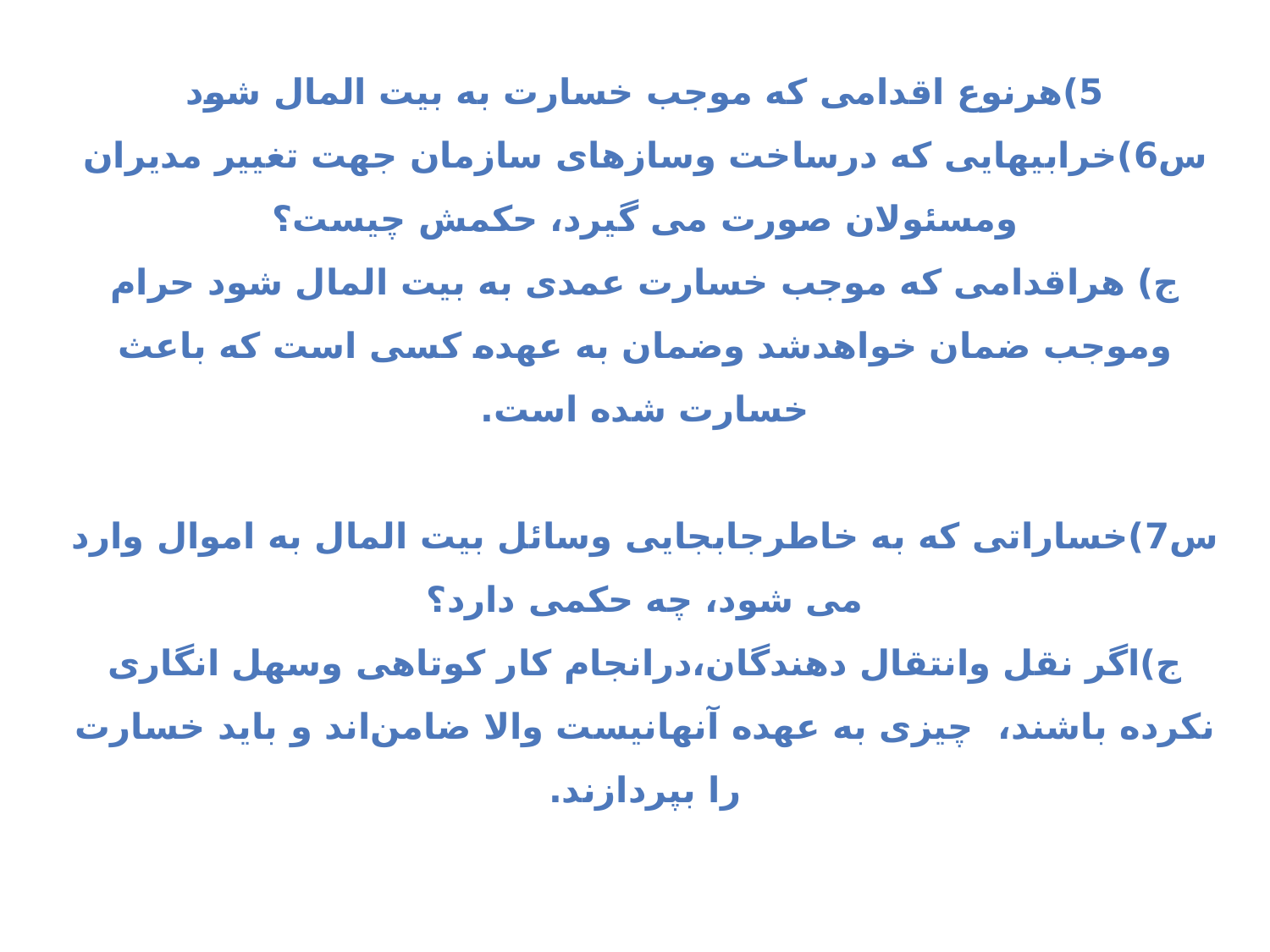

5)هرنوع اقدامی که موجب خسارت به بیت المال شود
س6)خرابیهایی که درساخت وسازهای سازمان جهت تغییر مدیران ومسئولان صورت می گیرد، حکمش چیست؟
ج) هراقدامی که موجب خسارت عمدی به بیت المال شود حرام وموجب ضمان خواهدشد وضمان به عهده کسی است که باعث خسارت شده است.

س7)خساراتی که به خاطرجابجایی وسائل بیت المال به اموال وارد می شود، چه حکمی دارد؟
ج)اگر نقل وانتقال دهندگان،درانجام کار کوتاهی وسهل انگاری نکرده باشند،  چیزی به عهده آنهانیست والا ضامن‌اند و بايد خسارت را بپردازند.